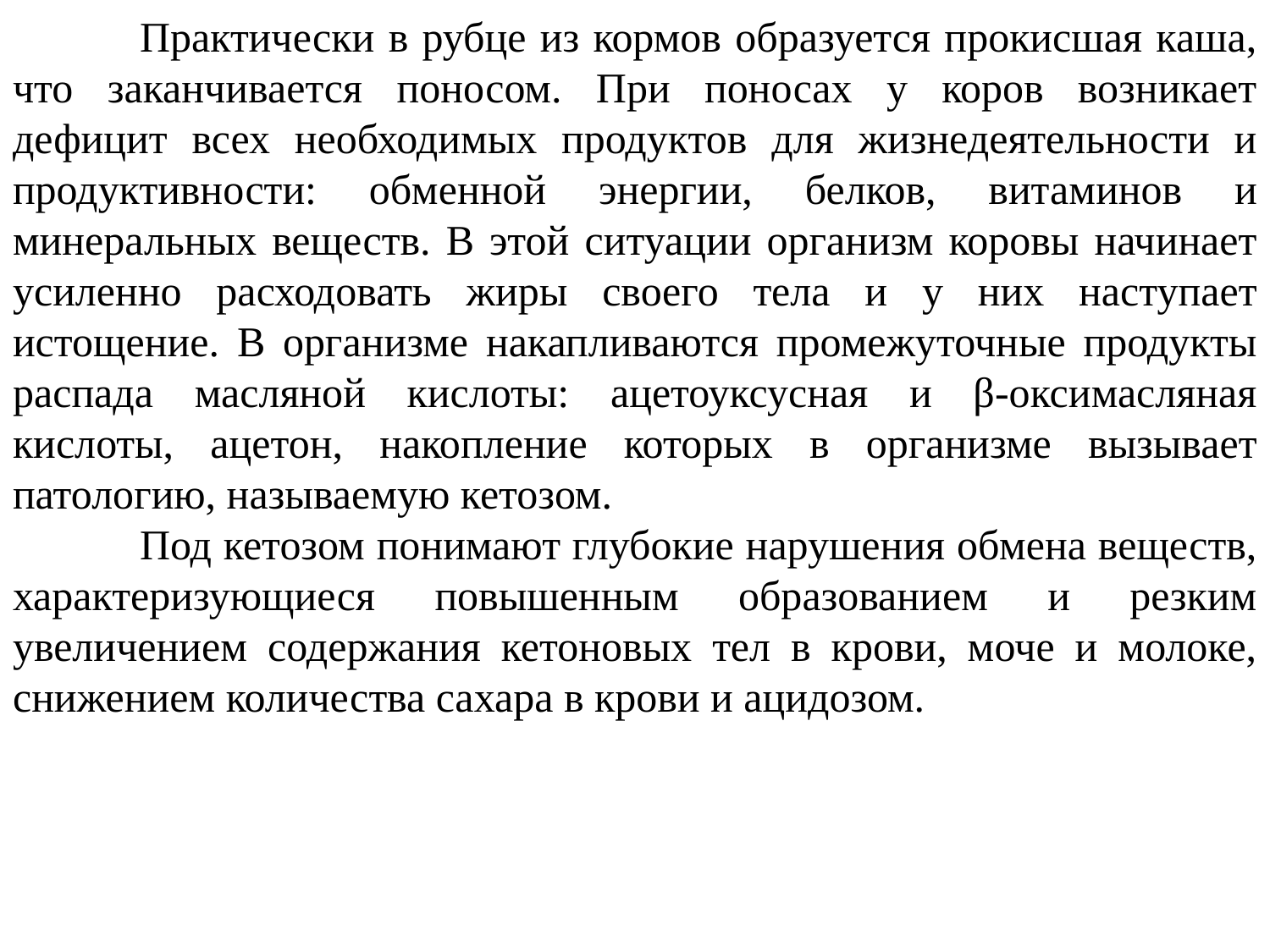

Практически в рубце из кормов образуется прокисшая каша, что заканчивается поносом. При поносах у коров возникает дефицит всех необходимых продуктов для жизнедеятельности и продуктивности: обменной энергии, белков, витаминов и минеральных веществ. В этой ситуации организм коровы начинает усиленно расходовать жиры своего тела и у них наступает истощение. В организме накапливаются промежуточные продукты распада масляной кислоты: ацетоуксусная и β-оксимасляная кислоты, ацетон, накопление которых в организме вызывает патологию, называемую кетозом.
	Под кетозом понимают глубокие нарушения обмена веществ, характеризующиеся повышенным образованием и резким увеличением содержания кетоновых тел в крови, моче и молоке, снижением количества сахара в крови и ацидозом.